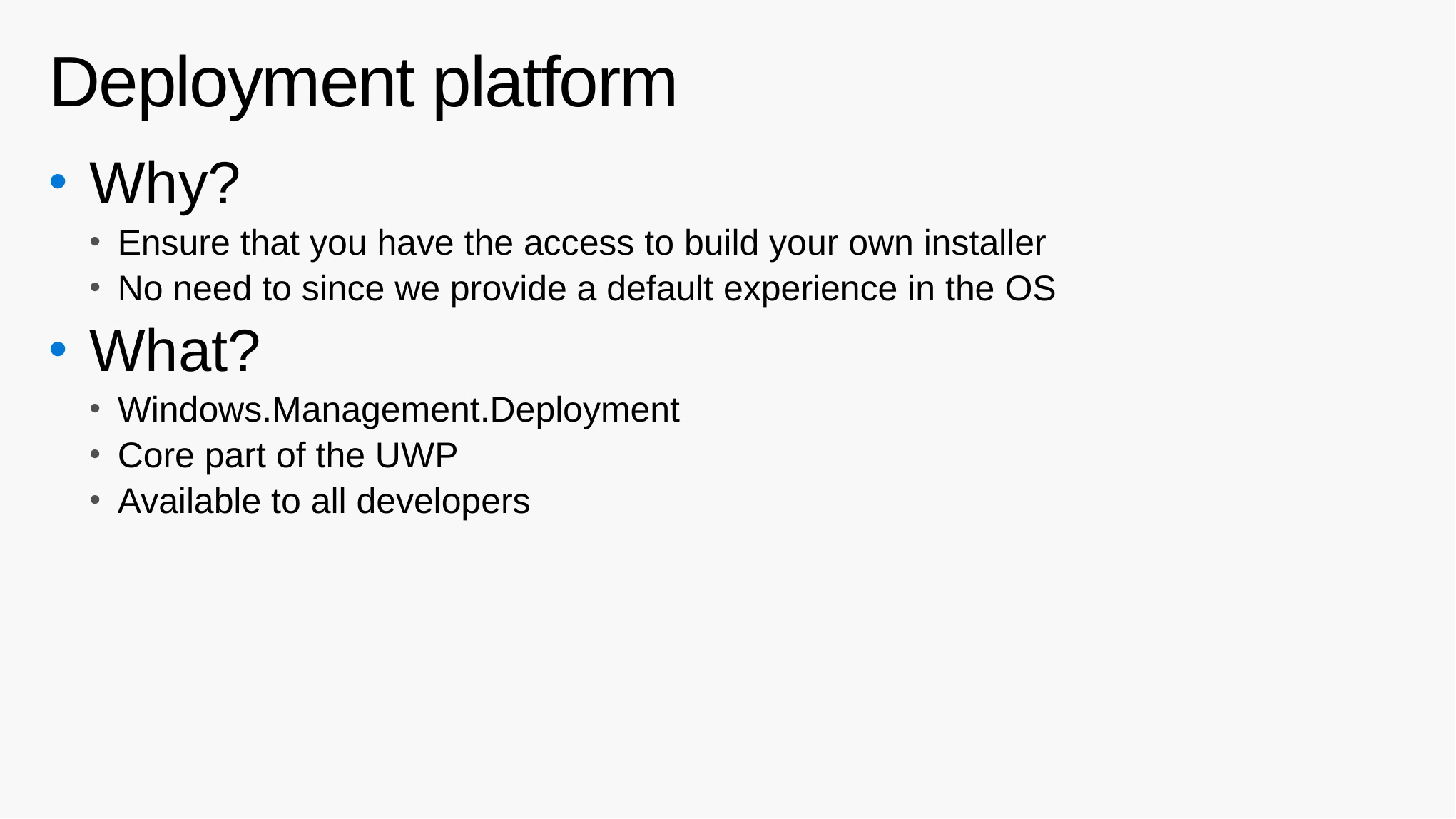

# Deployment platform
Why?
Ensure that you have the access to build your own installer
No need to since we provide a default experience in the OS
What?
Windows.Management.Deployment
Core part of the UWP
Available to all developers